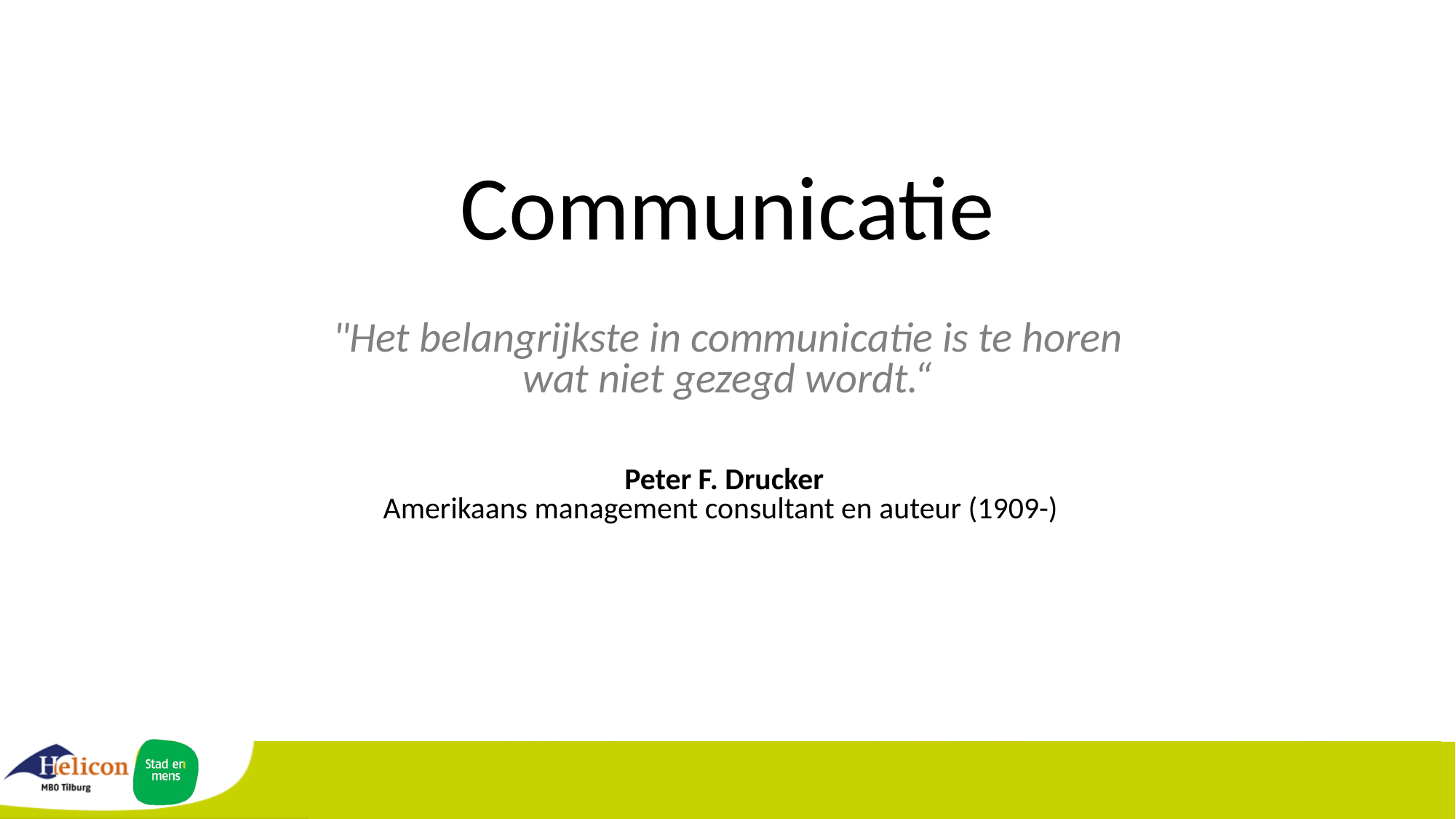

# Communicatie
"Het belangrijkste in communicatie is te horen wat niet gezegd wordt.“

 Peter F. Drucker 
Amerikaans management consultant en auteur (1909-)